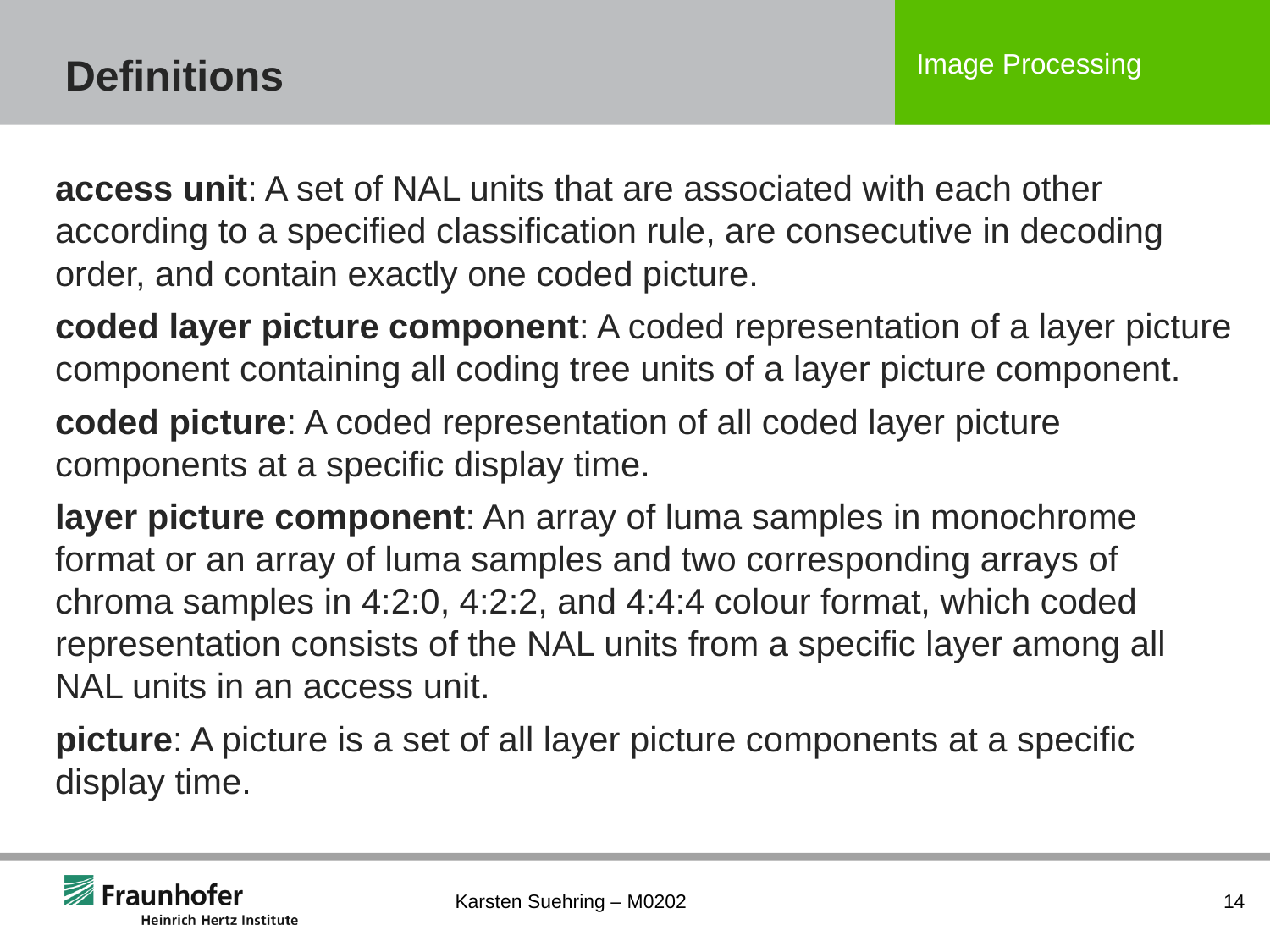

# Definitions
access unit: A set of NAL units that are associated with each other according to a specified classification rule, are consecutive in decoding order, and contain exactly one coded picture.
coded layer picture component: A coded representation of a layer picture component containing all coding tree units of a layer picture component.
coded picture: A coded representation of all coded layer picture components at a specific display time.
layer picture component: An array of luma samples in monochrome format or an array of luma samples and two corresponding arrays of chroma samples in 4:2:0, 4:2:2, and 4:4:4 colour format, which coded representation consists of the NAL units from a specific layer among all NAL units in an access unit.
picture: A picture is a set of all layer picture components at a specific display time.
Karsten Suehring – M0202
14